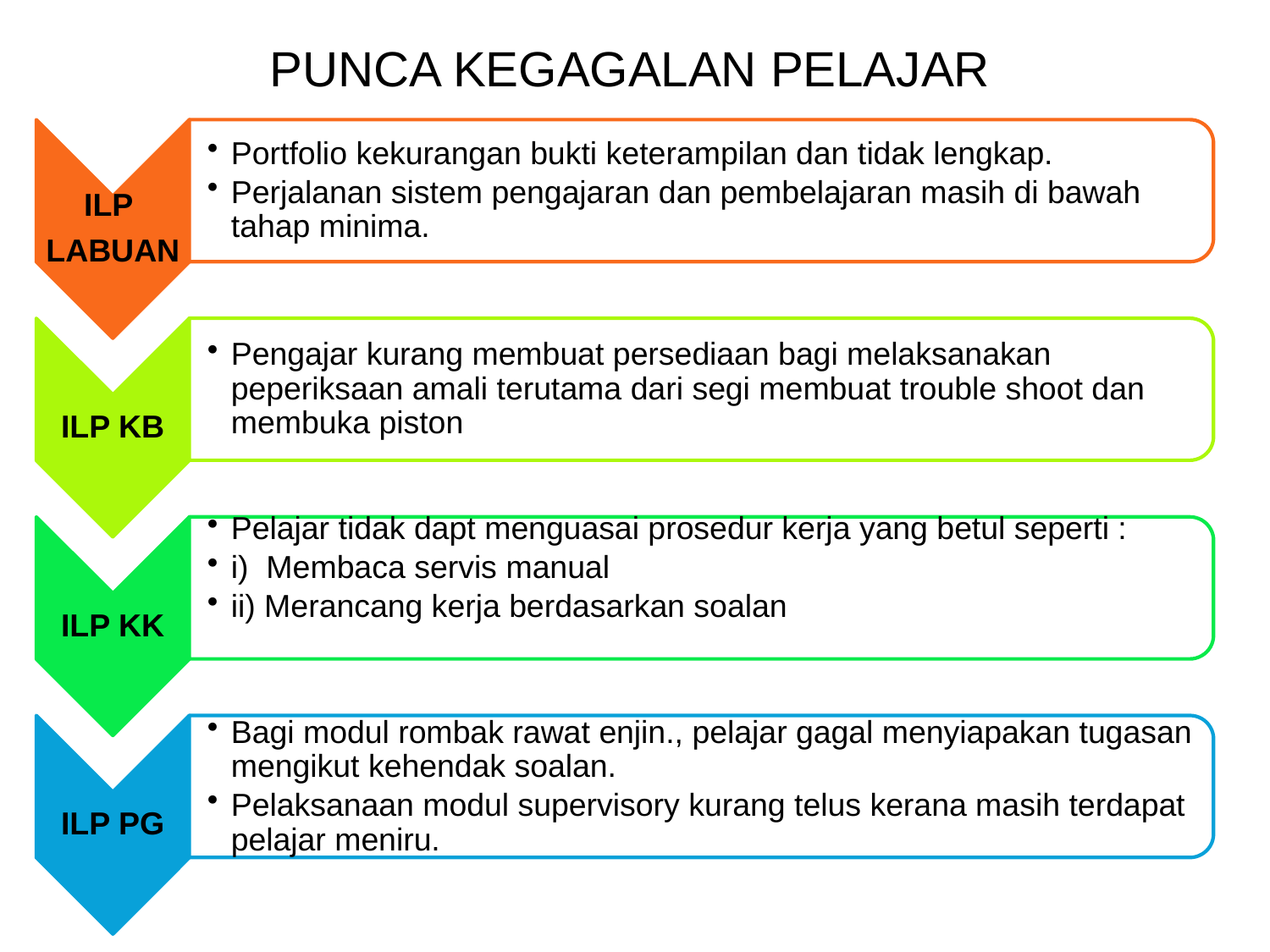

# Punca kegagalan pelajar
ILP
LABUAN
Portfolio kekurangan bukti keterampilan dan tidak lengkap.
Perjalanan sistem pengajaran dan pembelajaran masih di bawah tahap minima.
ILP KB
Pengajar kurang membuat persediaan bagi melaksanakan peperiksaan amali terutama dari segi membuat trouble shoot dan membuka piston
ILP KK
Pelajar tidak dapt menguasai prosedur kerja yang betul seperti :
i)  Membaca servis manual
ii) Merancang kerja berdasarkan soalan

ILP PG
Bagi modul rombak rawat enjin., pelajar gagal menyiapakan tugasan mengikut kehendak soalan.
Pelaksanaan modul supervisory kurang telus kerana masih terdapat pelajar meniru.